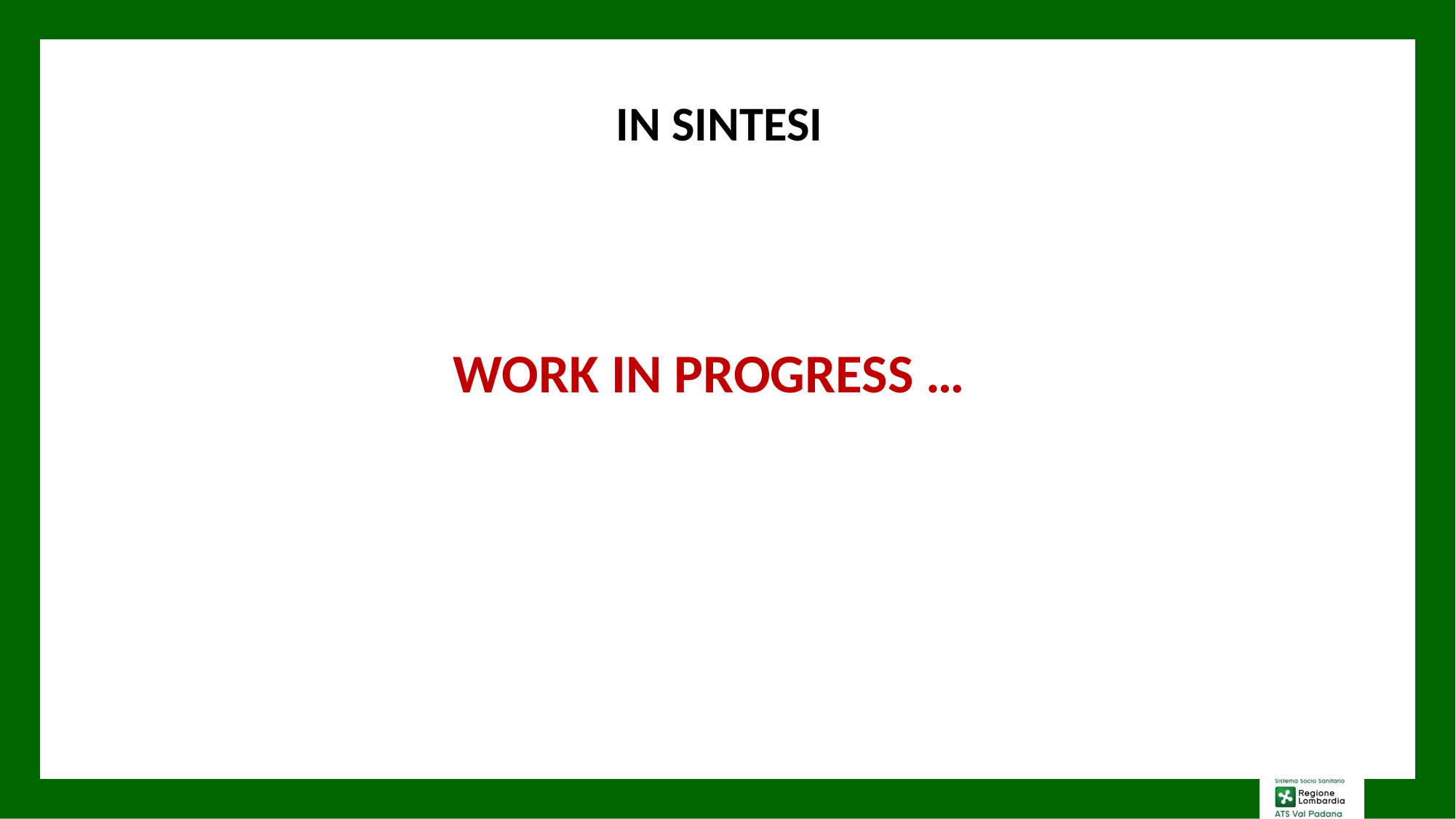

# IN SINTESI

WORK IN PROGRESS …